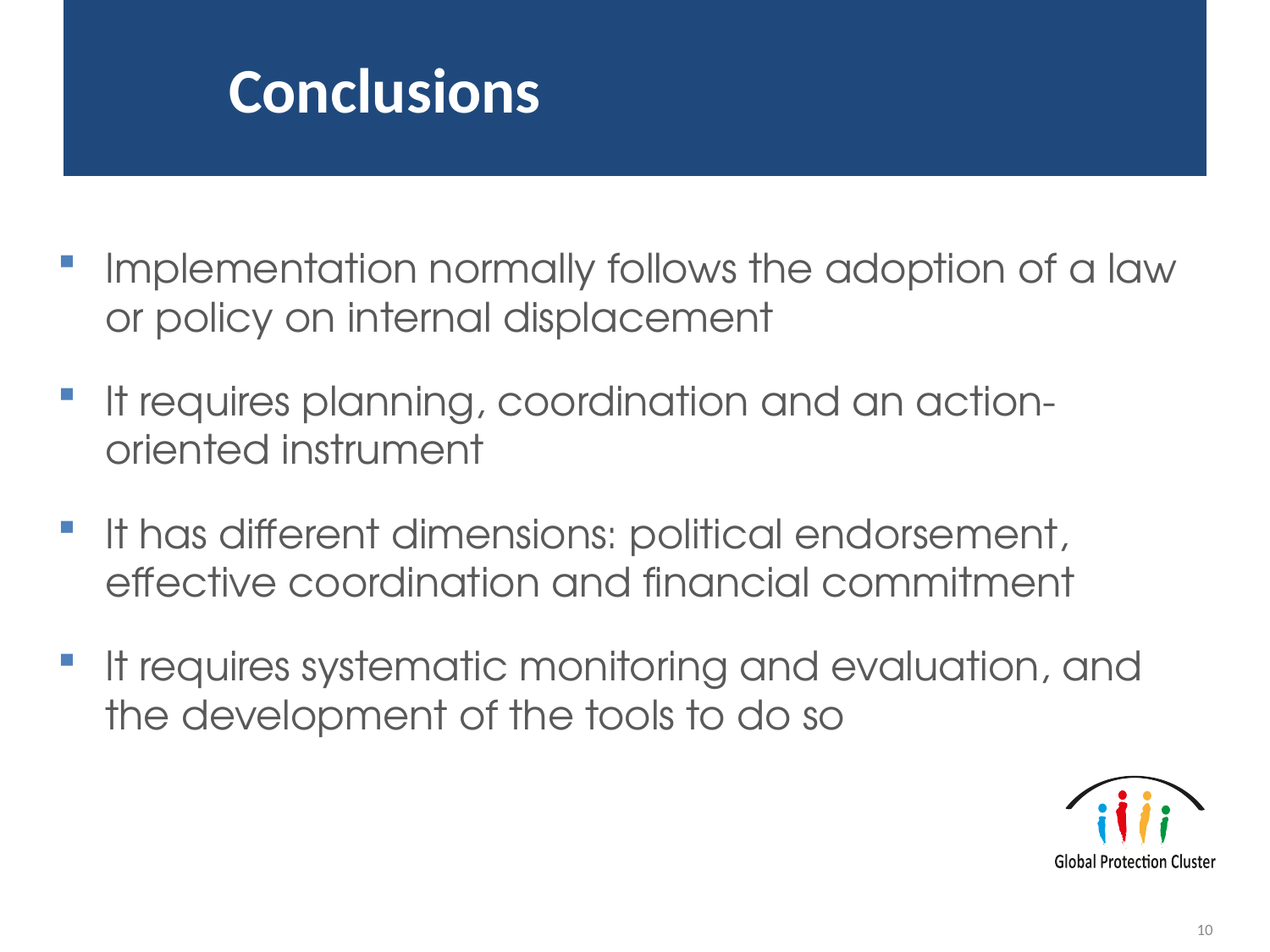

# Conclusions
Implementation normally follows the adoption of a law or policy on internal displacement
It requires planning, coordination and an action-oriented instrument
It has different dimensions: political endorsement, effective coordination and financial commitment
It requires systematic monitoring and evaluation, and the development of the tools to do so